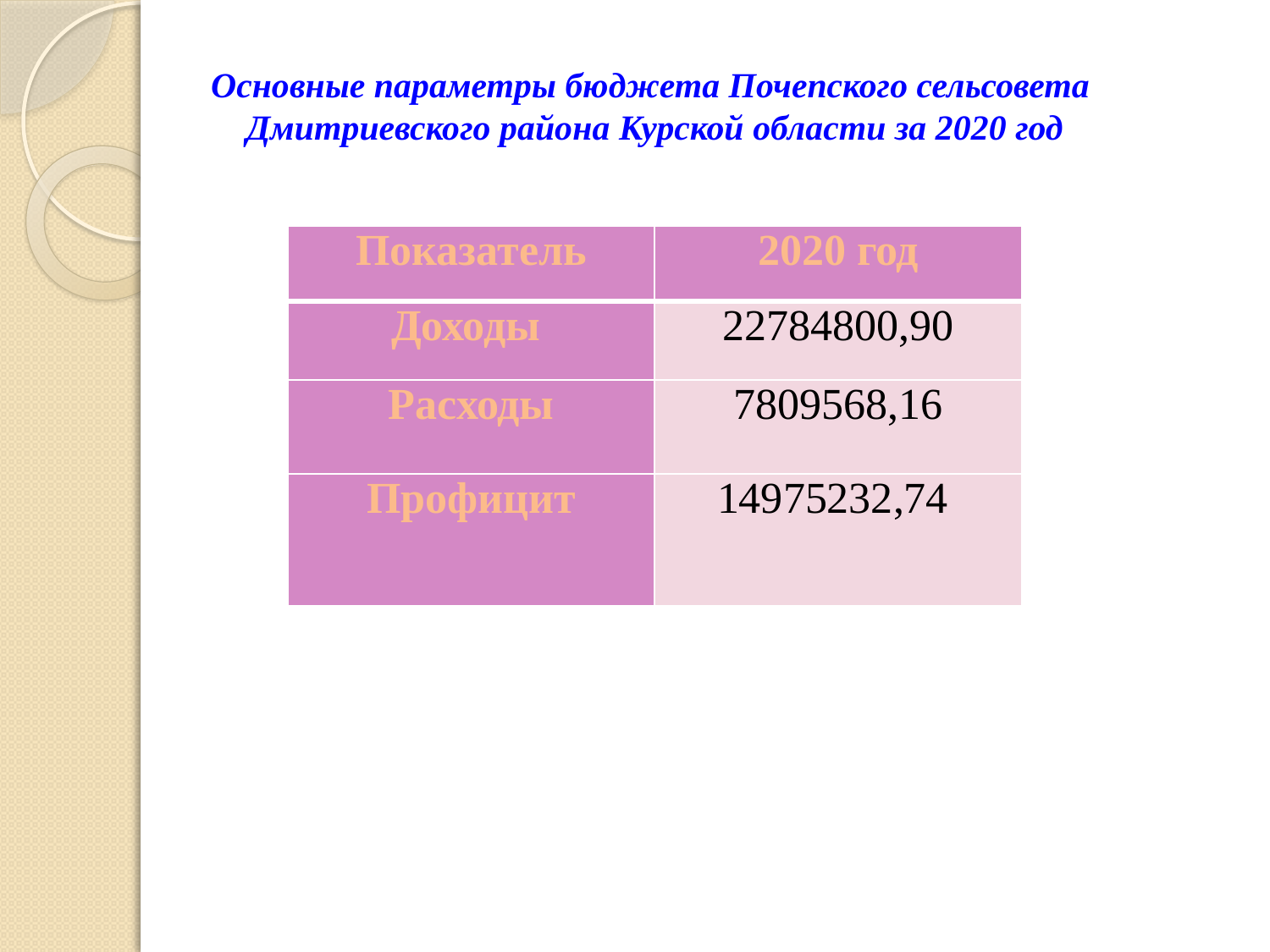

Основные параметры бюджета Почепского сельсовета
Дмитриевского района Курской области за 2020 год
| Показатель | 2020 год |
| --- | --- |
| Доходы | 22784800,90 |
| Расходы | 7809568,16 |
| Профицит | 14975232,74 |